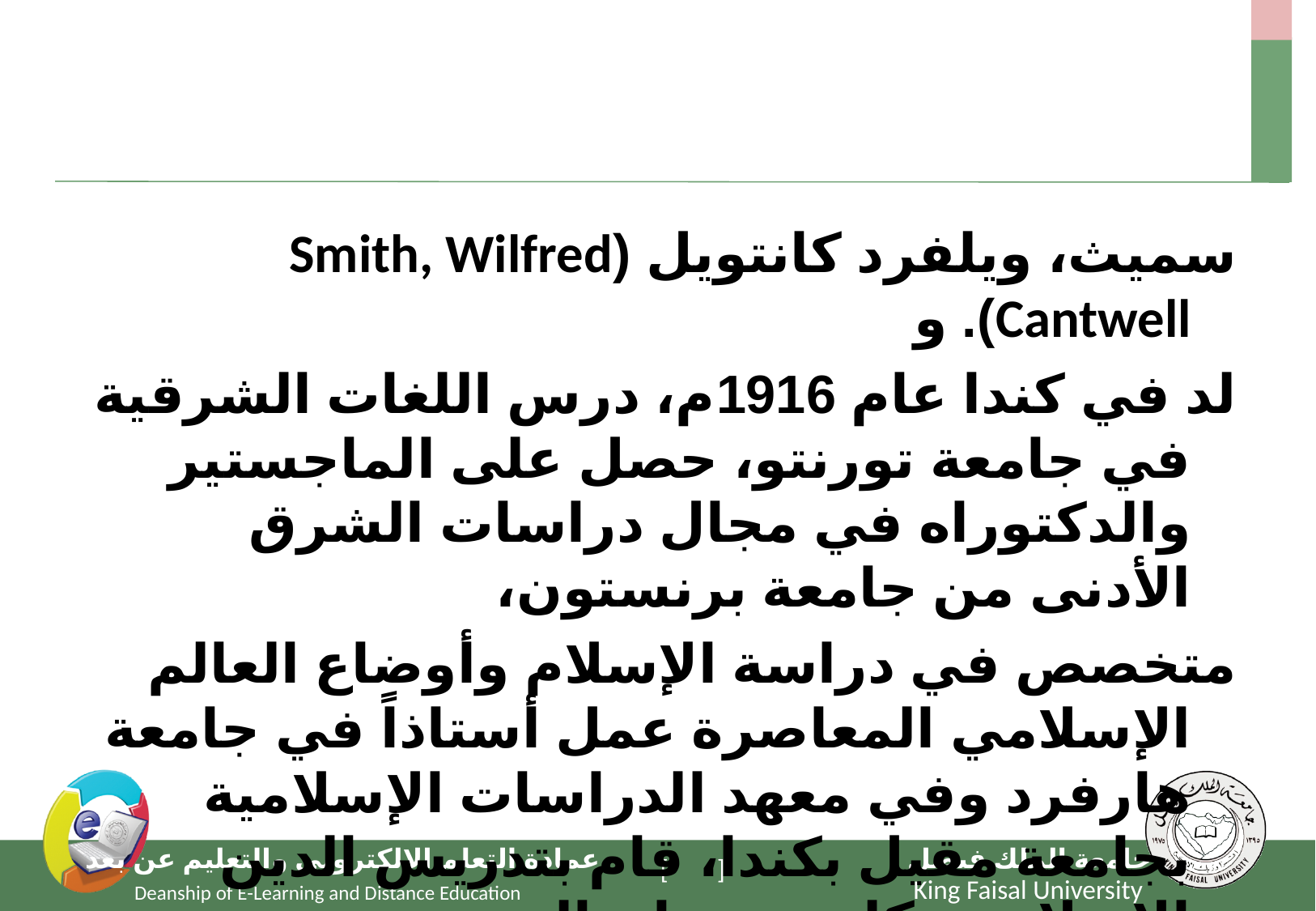

#
سميث، ويلفرد كانتويل (Smith, Wilfred Cantwell). و
لد في كندا عام 1916م، درس اللغات الشرقية في جامعة تورنتو، حصل على الماجستير والدكتوراه في مجال دراسات الشرق الأدنى من جامعة برنستون،
متخصص في دراسة الإسلام وأوضاع العالم الإسلامي المعاصرة عمل أستاذاً في جامعة هارفرد وفي معهد الدراسات الإسلامية بجامعة مقيل بكندا، قام بتدريس الدين الإسلامي بكلية نورمان المسيحية بمدينة لاهور بباكستان 1941م-1945م، دعي للعمل أستاذاً زائراً في العديد من الجامعات، صدر له حديثا (1998م)